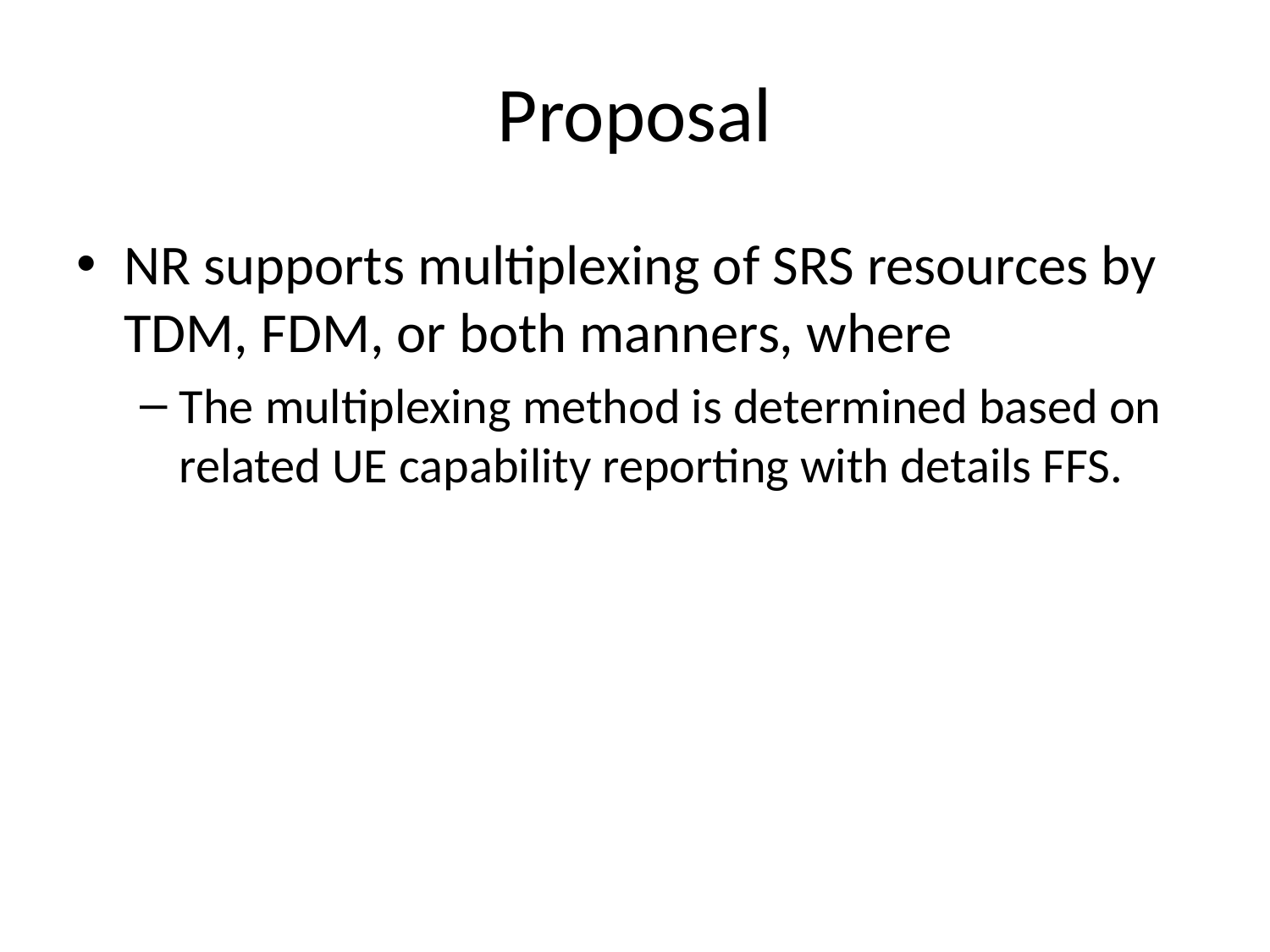

# Proposal
NR supports multiplexing of SRS resources by TDM, FDM, or both manners, where
The multiplexing method is determined based on related UE capability reporting with details FFS.